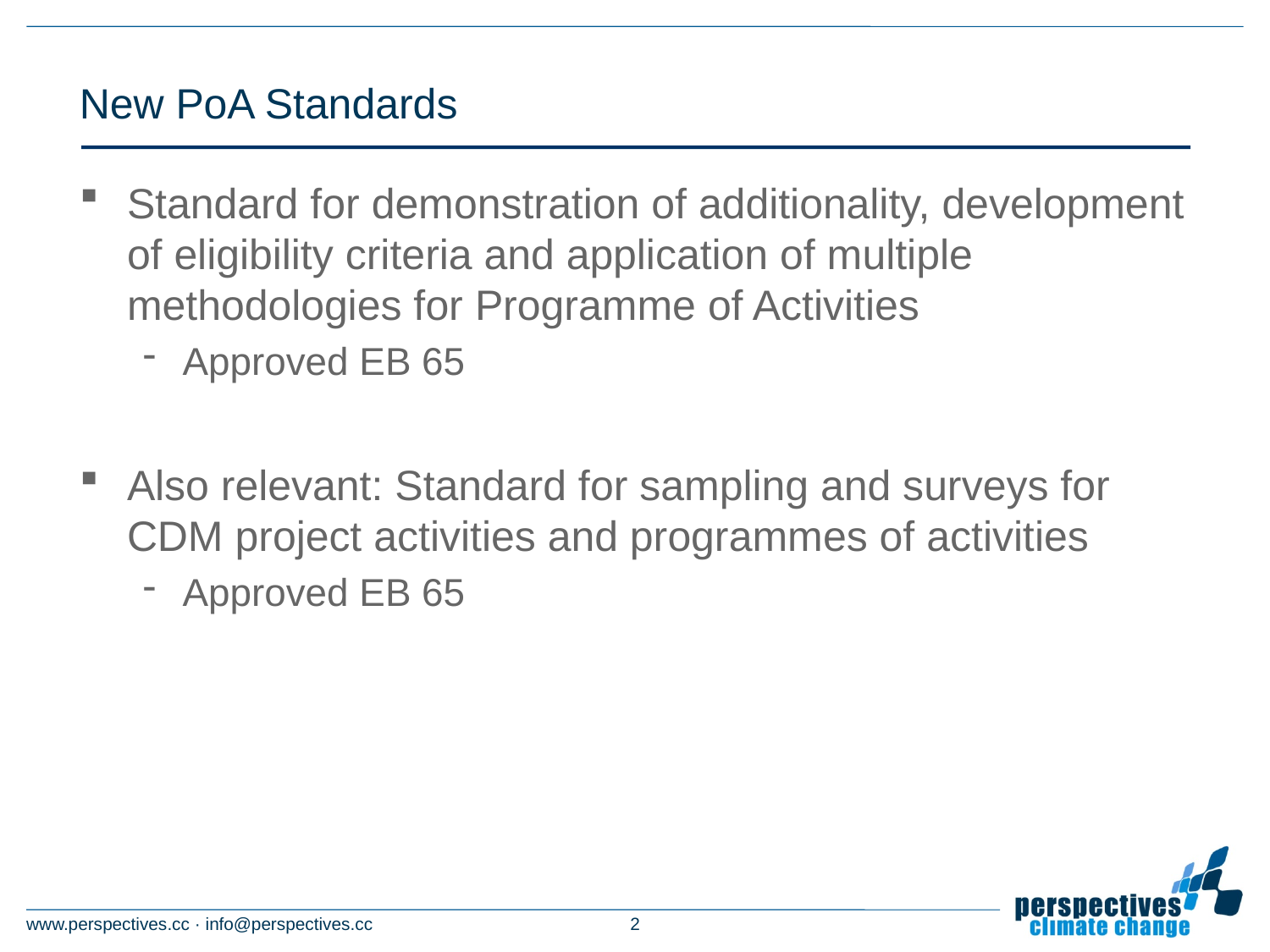

# New PoA Standards
Standard for demonstration of additionality, development of eligibility criteria and application of multiple methodologies for Programme of Activities
Approved EB 65

Also relevant: Standard for sampling and surveys for CDM project activities and programmes of activities
Approved EB 65
2